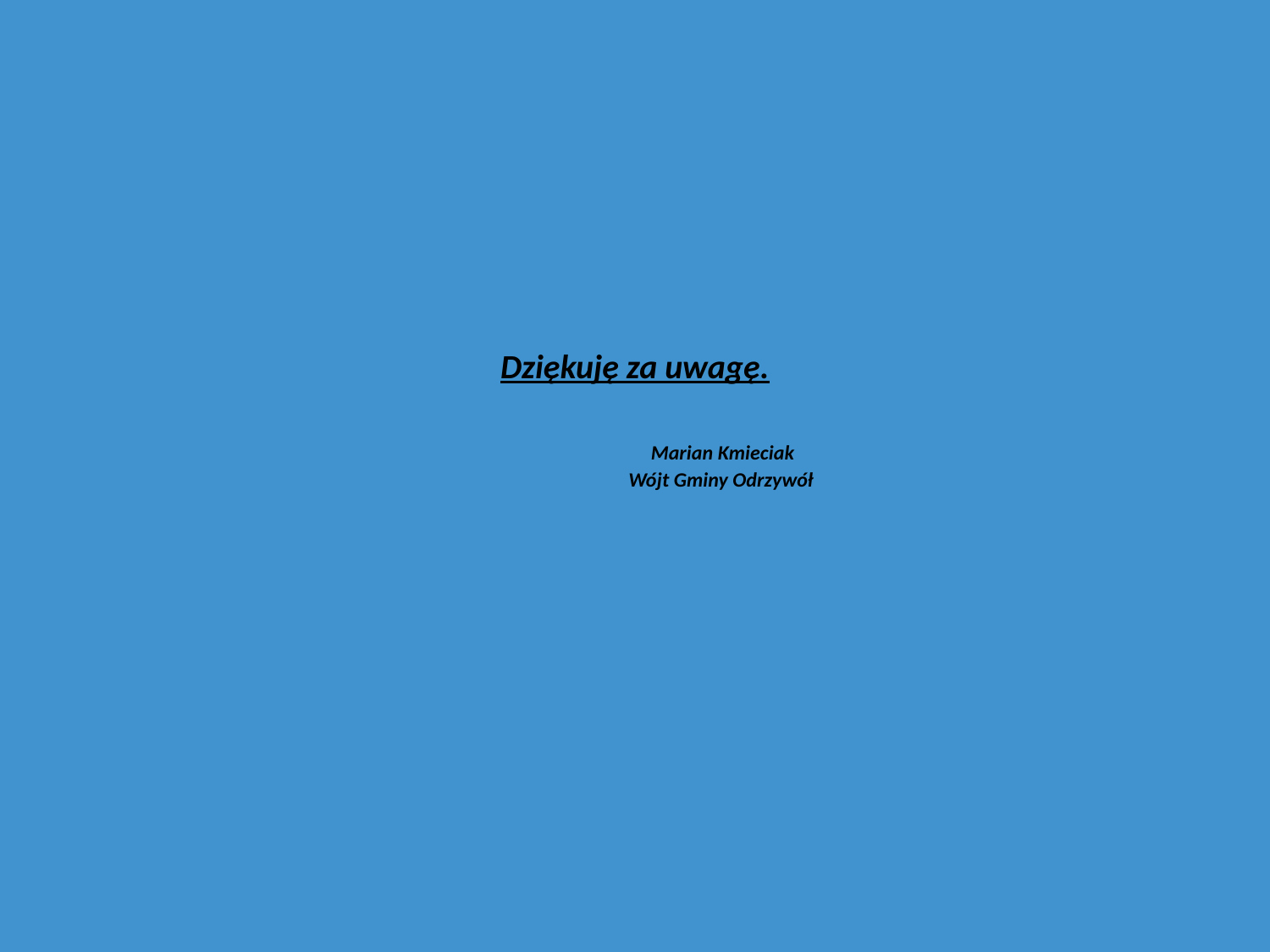

# Dziękuję za uwagę. Marian Kmieciak Wójt Gminy Odrzywół